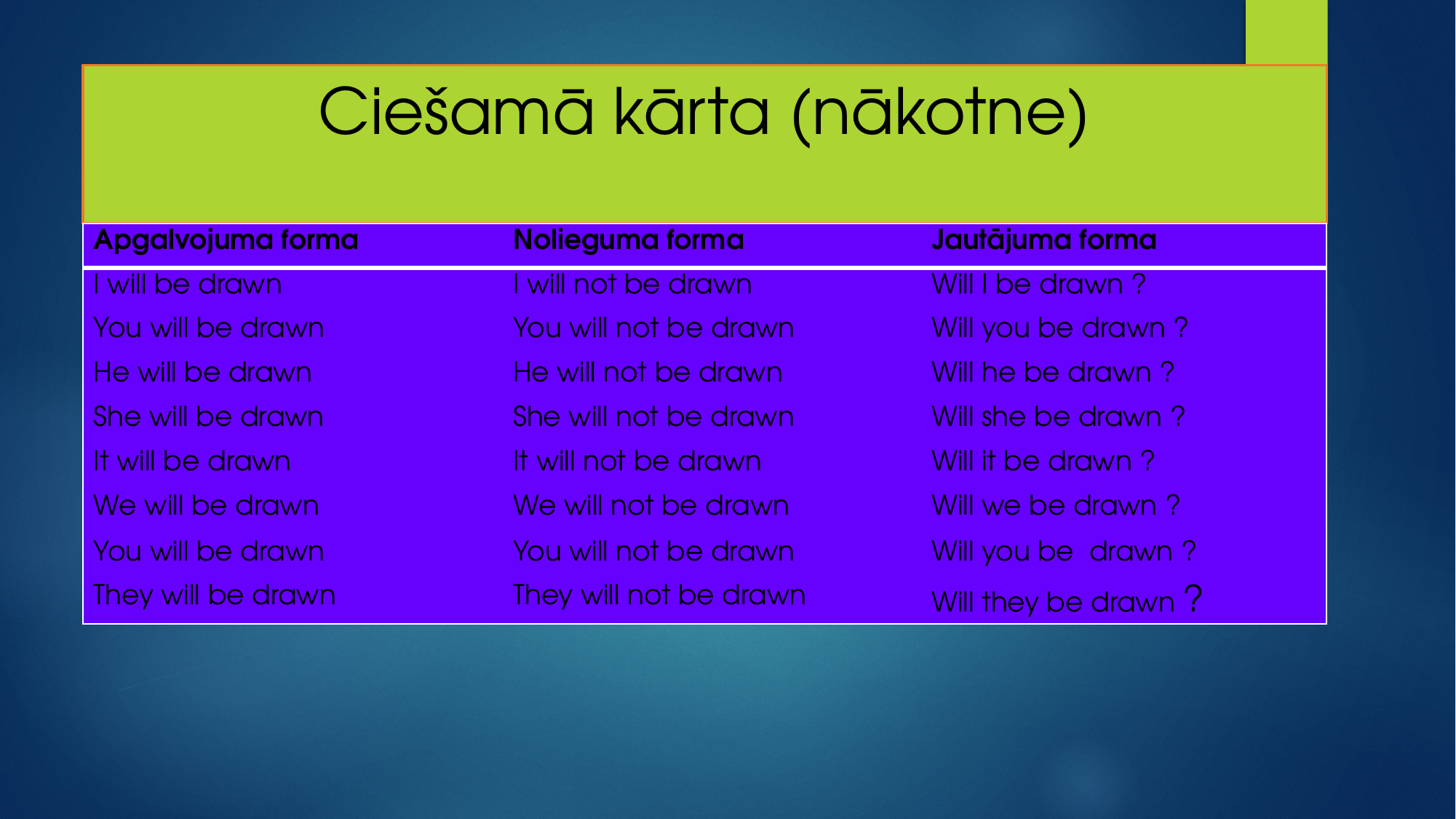

# Ciešamā kārta (nākotne)
| Apgalvojuma forma | Nolieguma forma | Jautājuma forma |
| --- | --- | --- |
| I will be drawn | I will not be drawn | Will I be drawn ? |
| You will be drawn | You will not be drawn | Will you be drawn ? |
| He will be drawn | He will not be drawn | Will he be drawn ? |
| She will be drawn | She will not be drawn | Will she be drawn ? |
| It will be drawn | It will not be drawn | Will it be drawn ? |
| We will be drawn | We will not be drawn | Will we be drawn ? |
| You will be drawn | You will not be drawn | Will you be drawn ? |
| They will be drawn | They will not be drawn | Will they be drawn ? |